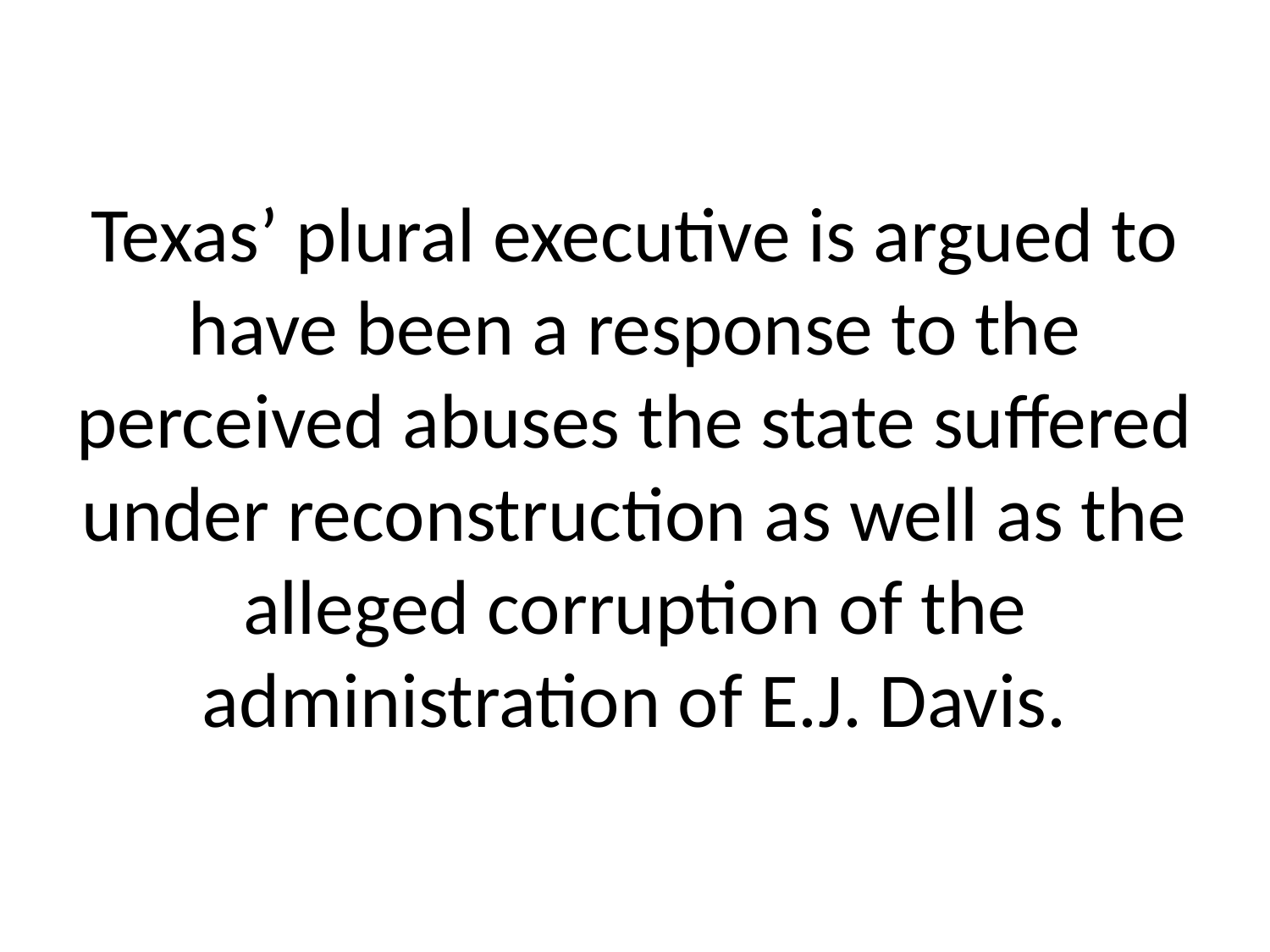

# Texas’ plural executive is argued to have been a response to the perceived abuses the state suffered under reconstruction as well as the alleged corruption of the administration of E.J. Davis.